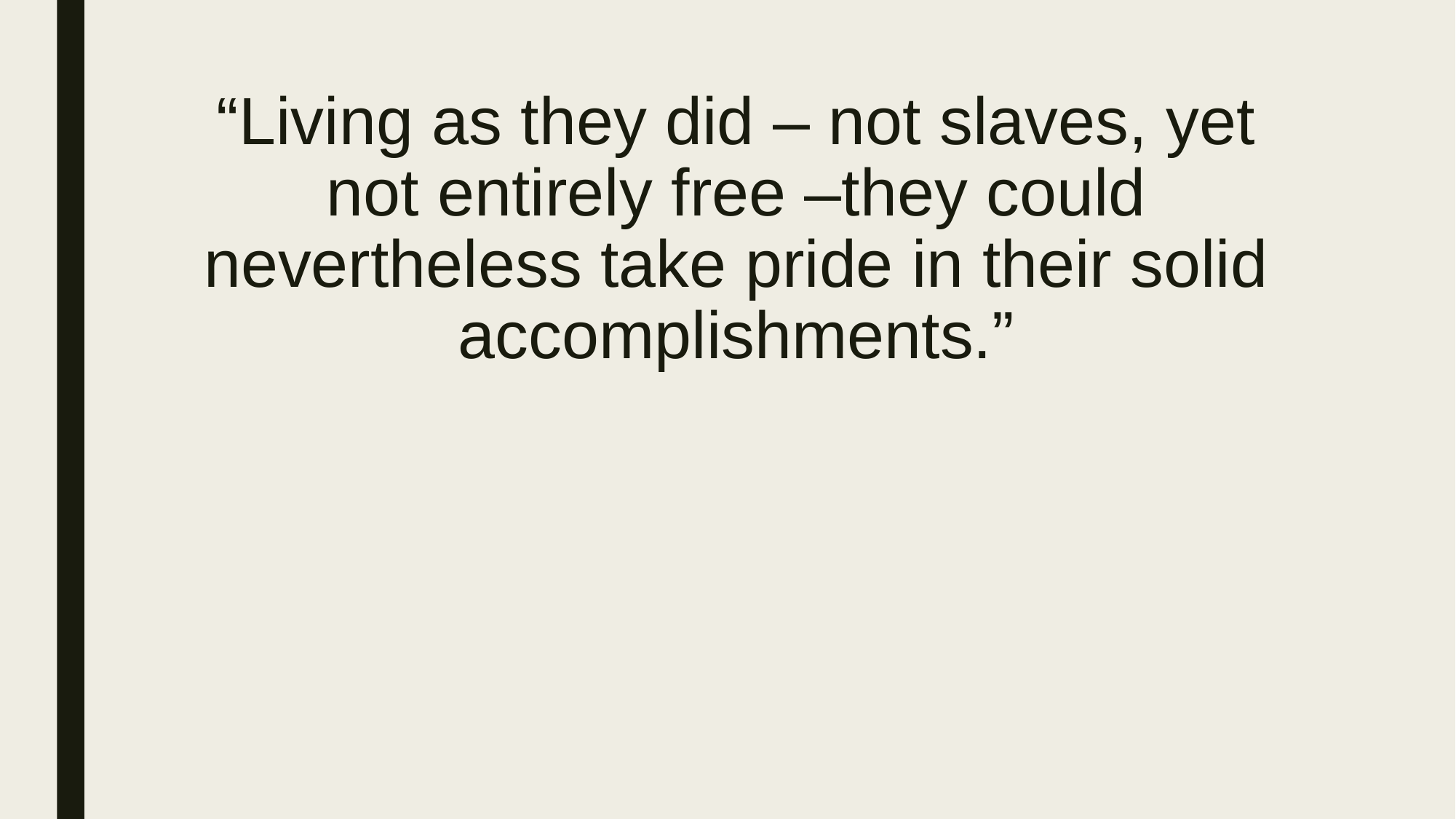

# “Living as they did – not slaves, yet not entirely free –they could nevertheless take pride in their solid accomplishments.”